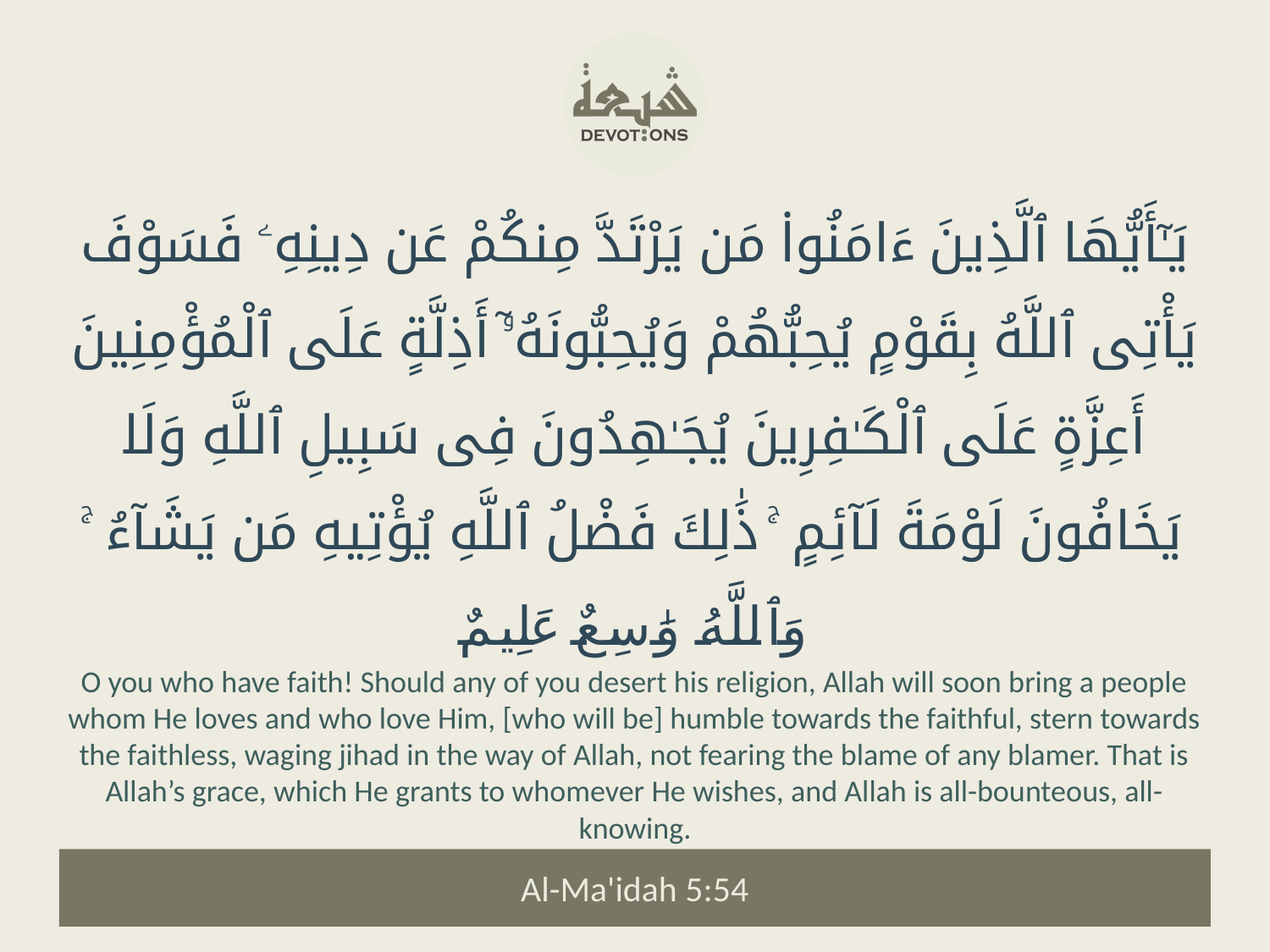

يَـٰٓأَيُّهَا ٱلَّذِينَ ءَامَنُوا۟ مَن يَرْتَدَّ مِنكُمْ عَن دِينِهِۦ فَسَوْفَ يَأْتِى ٱللَّهُ بِقَوْمٍ يُحِبُّهُمْ وَيُحِبُّونَهُۥٓ أَذِلَّةٍ عَلَى ٱلْمُؤْمِنِينَ أَعِزَّةٍ عَلَى ٱلْكَـٰفِرِينَ يُجَـٰهِدُونَ فِى سَبِيلِ ٱللَّهِ وَلَا يَخَافُونَ لَوْمَةَ لَآئِمٍ ۚ ذَٰلِكَ فَضْلُ ٱللَّهِ يُؤْتِيهِ مَن يَشَآءُ ۚ وَٱللَّهُ وَٰسِعٌ عَلِيمٌ
O you who have faith! Should any of you desert his religion, Allah will soon bring a people whom He loves and who love Him, [who will be] humble towards the faithful, stern towards the faithless, waging jihad in the way of Allah, not fearing the blame of any blamer. That is Allah’s grace, which He grants to whomever He wishes, and Allah is all-bounteous, all-knowing.
Al-Ma'idah 5:54